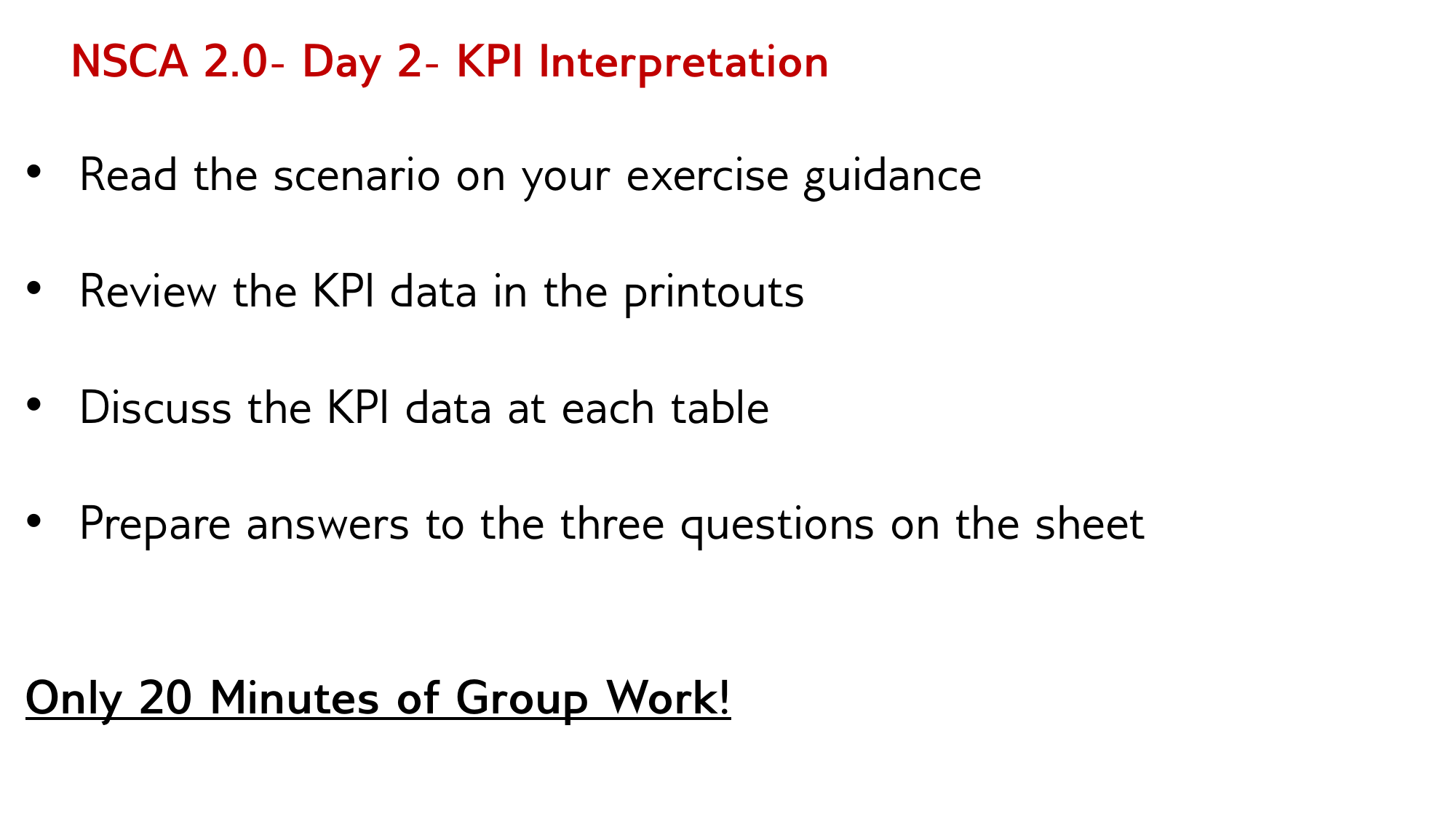

# NSCA 2.0- Day 2- KPI Interpretation
Read the scenario on your exercise guidance
Review the KPI data in the printouts
Discuss the KPI data at each table
Prepare answers to the three questions on the sheet

Only 20 Minutes of Group Work!